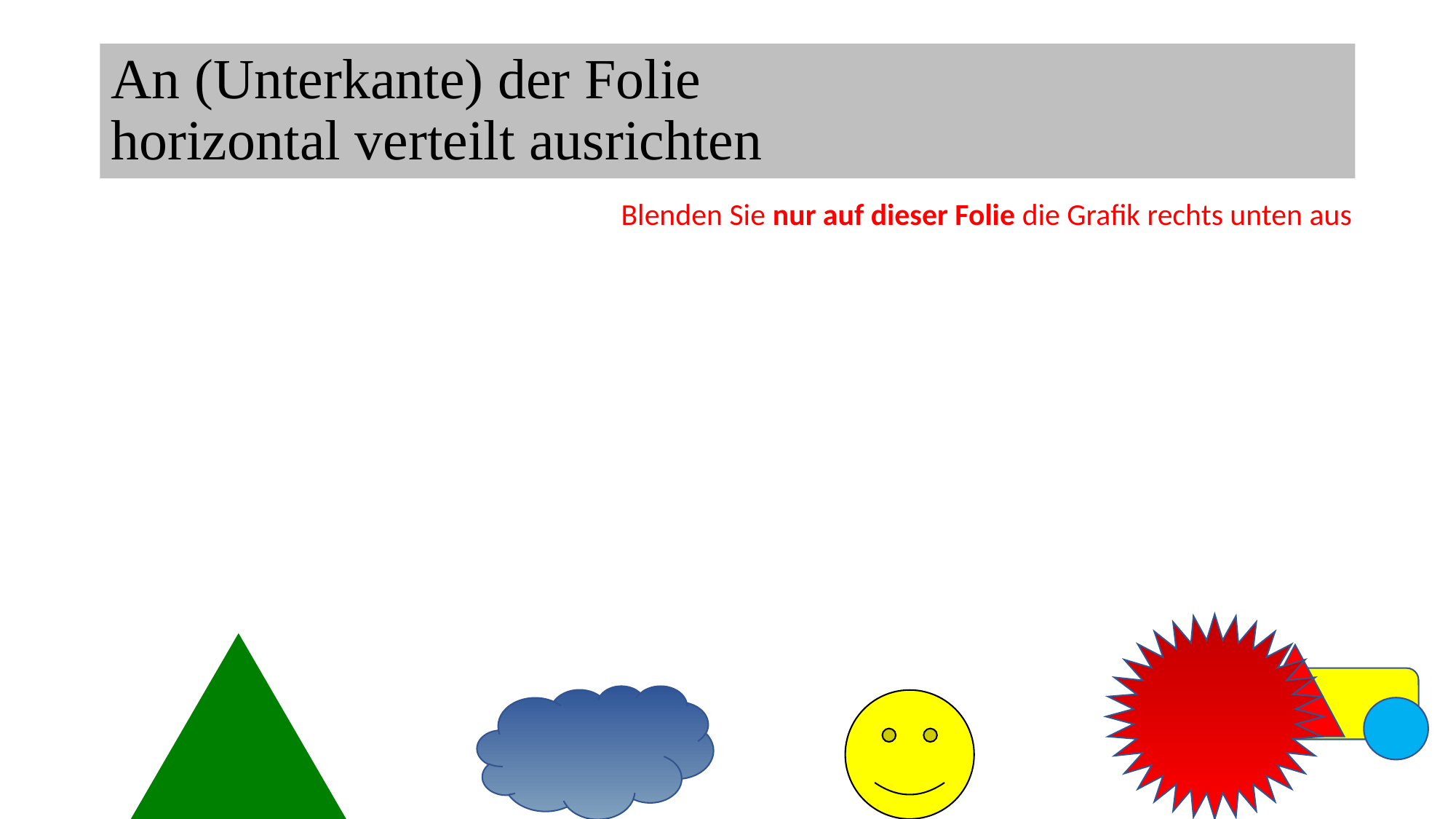

# An (Unterkante) der Folie horizontal verteilt ausrichten
Blenden Sie nur auf dieser Folie die Grafik rechts unten aus